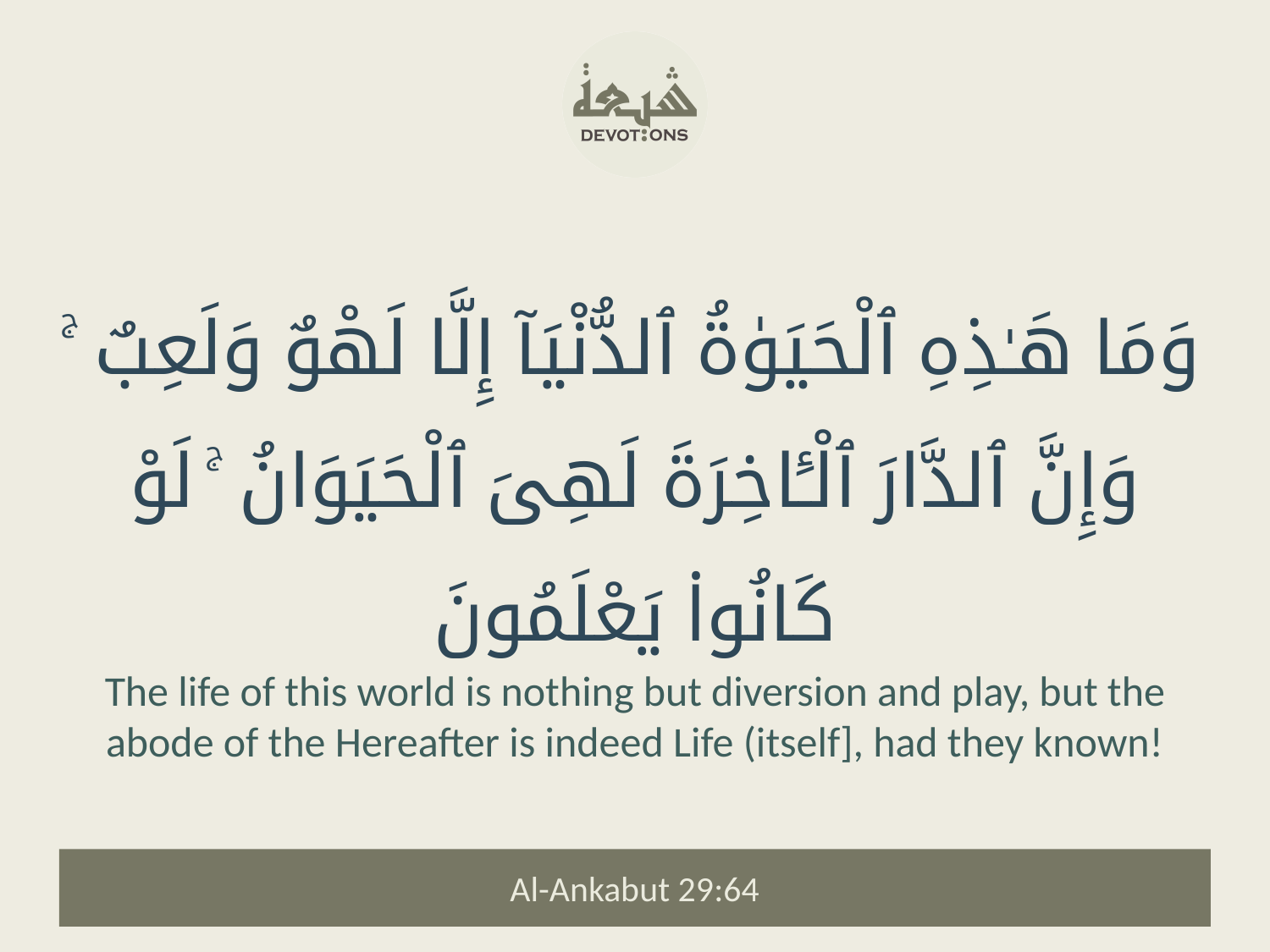

وَمَا هَـٰذِهِ ٱلْحَيَوٰةُ ٱلدُّنْيَآ إِلَّا لَهْوٌ وَلَعِبٌ ۚ وَإِنَّ ٱلدَّارَ ٱلْـَٔاخِرَةَ لَهِىَ ٱلْحَيَوَانُ ۚ لَوْ كَانُوا۟ يَعْلَمُونَ
The life of this world is nothing but diversion and play, but the abode of the Hereafter is indeed Life (itself], had they known!
Al-Ankabut 29:64